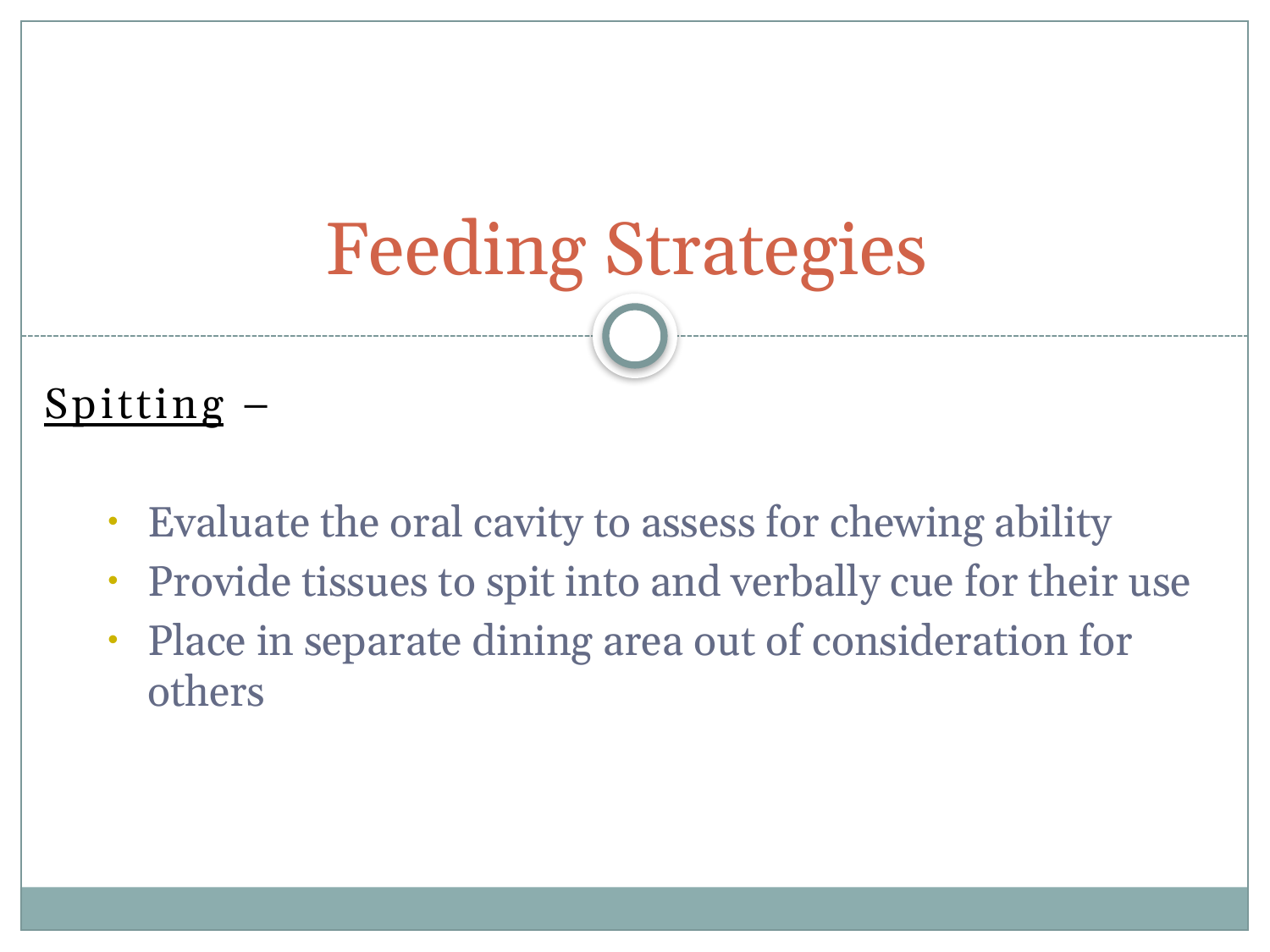

# Feeding Strategies
Spitting –

Evaluate the oral cavity to assess for chewing ability
Provide tissues to spit into and verbally cue for their use
Place in separate dining area out of consideration for others